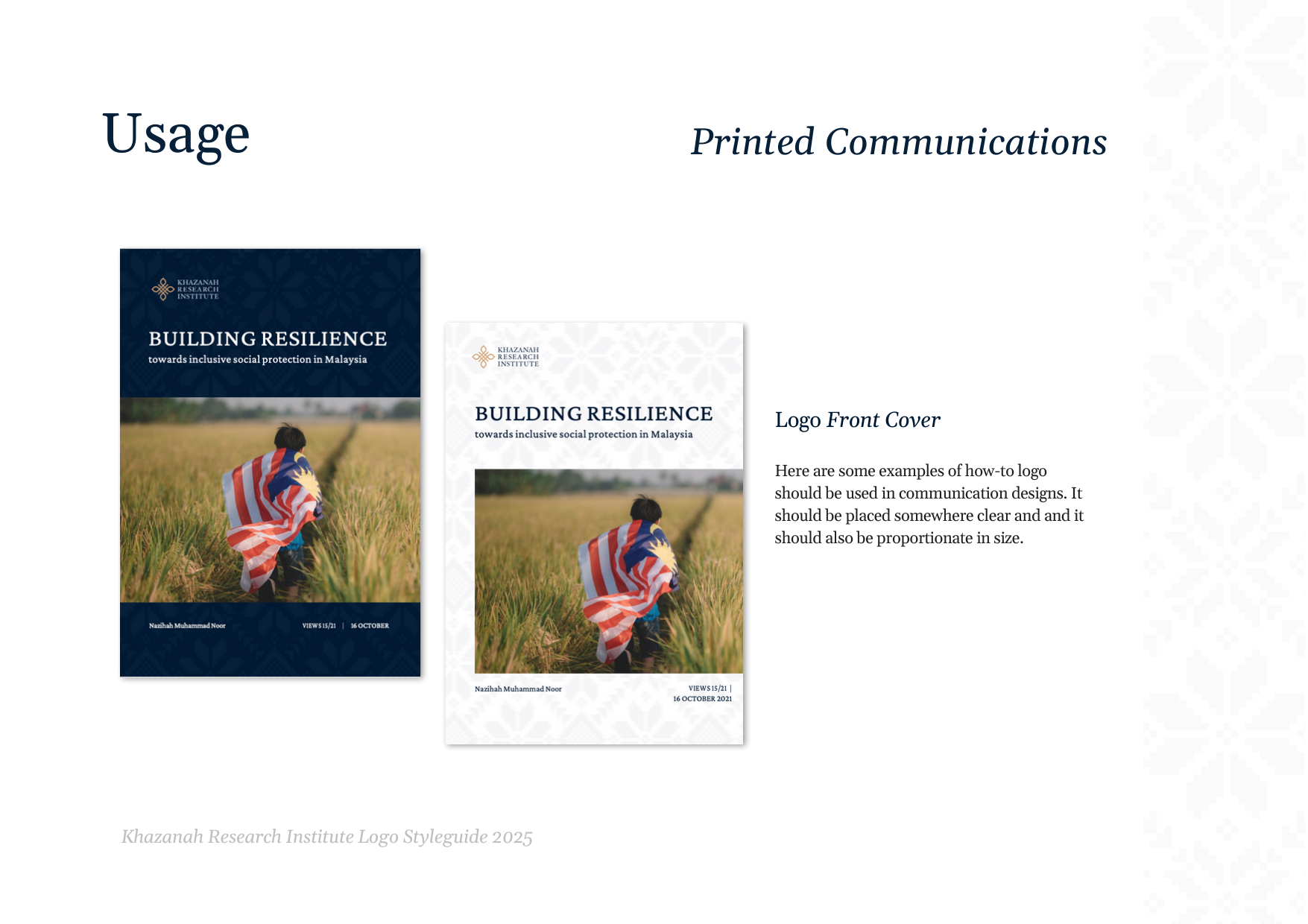

# Usage
Printed Communications

Logo Front Cover
Here are some examples of how-to logo should be used in communication designs. It should be placed somewhere clear and and it should also be proportionate in size.